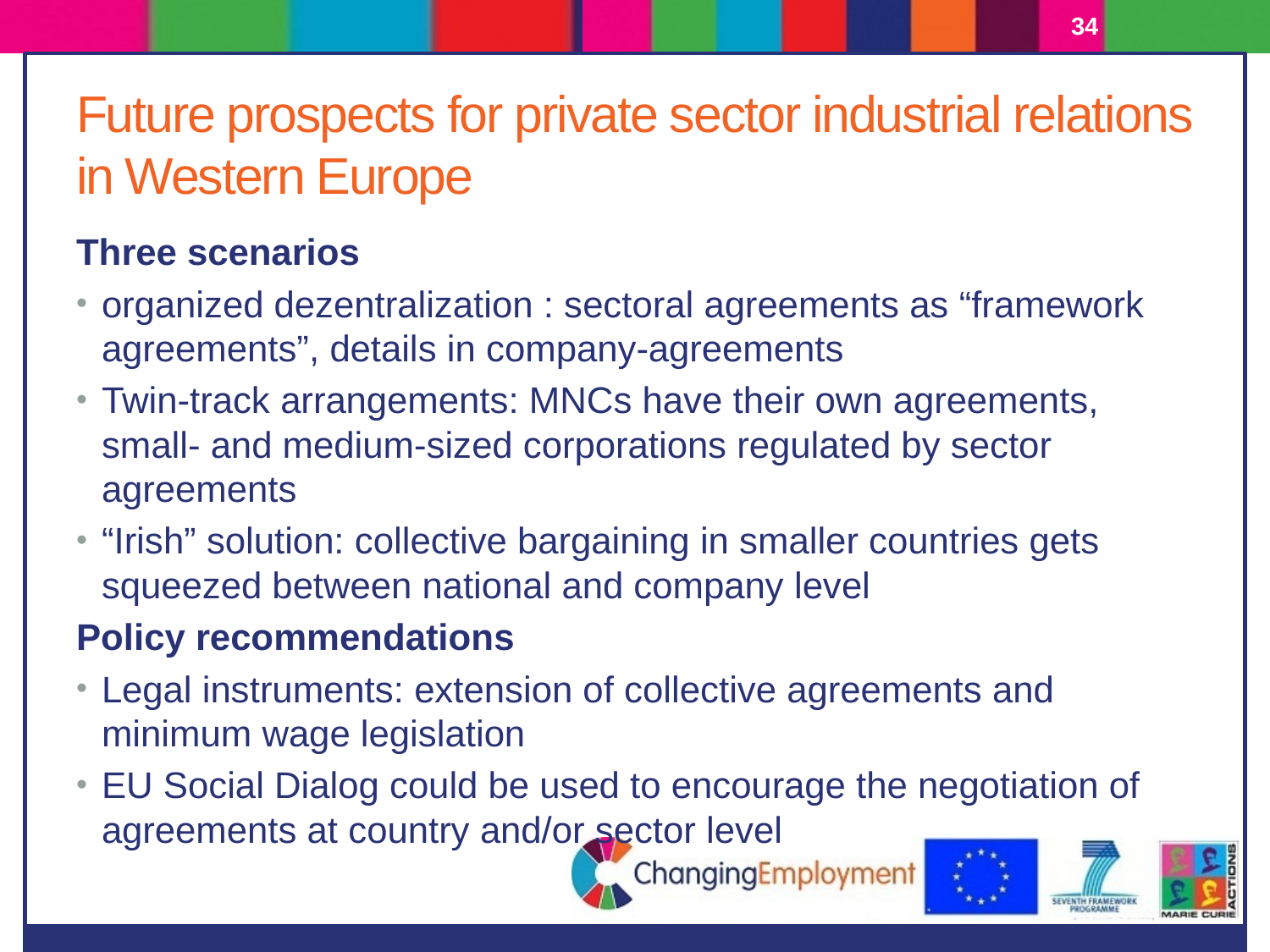

34
# Future prospects for private sector industrial relations in Western Europe
Three scenarios
organized dezentralization : sectoral agreements as “framework agreements”, details in company-agreements
Twin-track arrangements: MNCs have their own agreements, small- and medium-sized corporations regulated by sector agreements
“Irish” solution: collective bargaining in smaller countries gets squeezed between national and company level
Policy recommendations
Legal instruments: extension of collective agreements and minimum wage legislation
EU Social Dialog could be used to encourage the negotiation of agreements at country and/or sector level